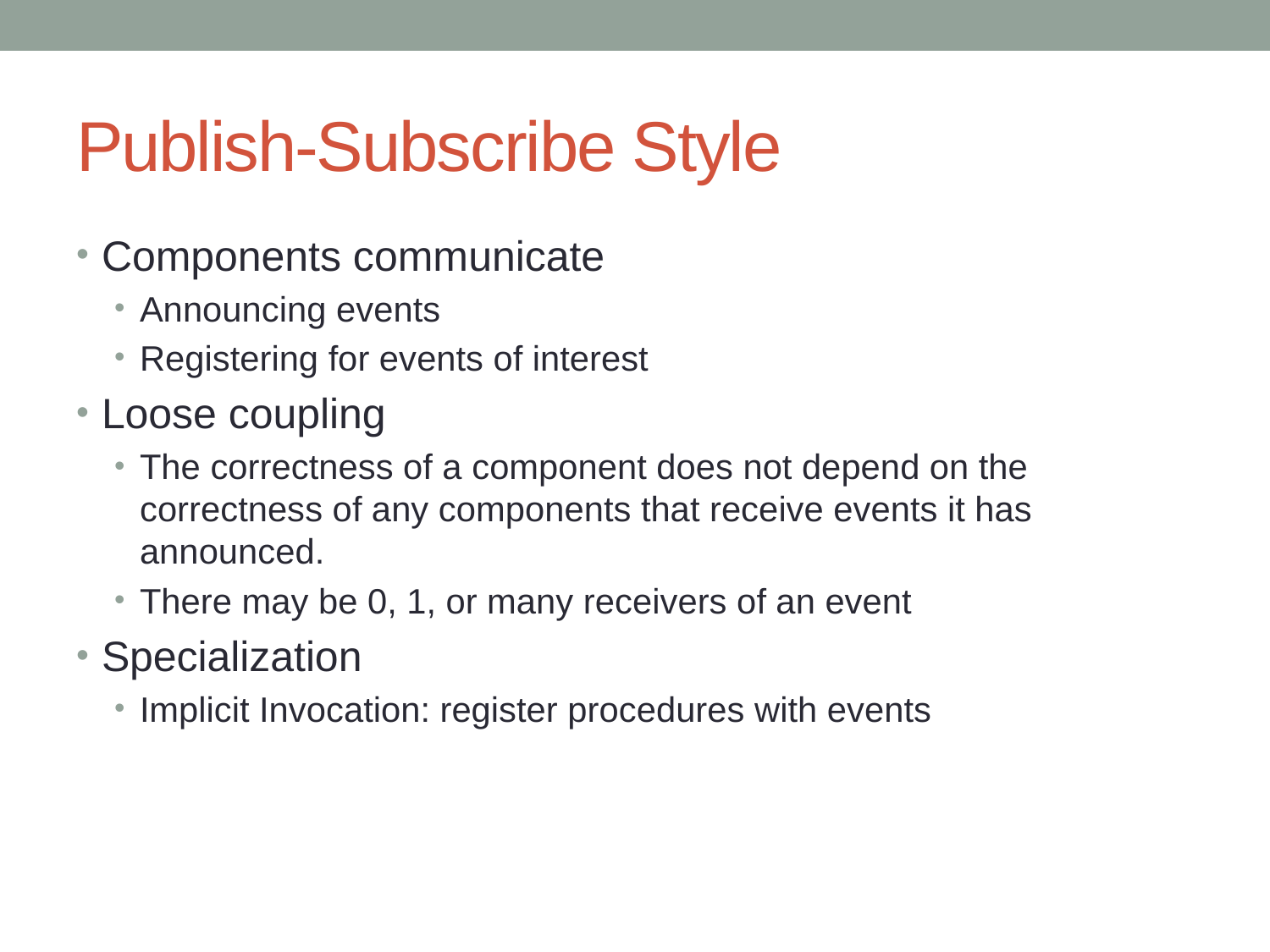

# Publish-Subscribe Style
Components communicate
Announcing events
Registering for events of interest
Loose coupling
The correctness of a component does not depend on the correctness of any components that receive events it has announced.
There may be 0, 1, or many receivers of an event
Specialization
Implicit Invocation: register procedures with events